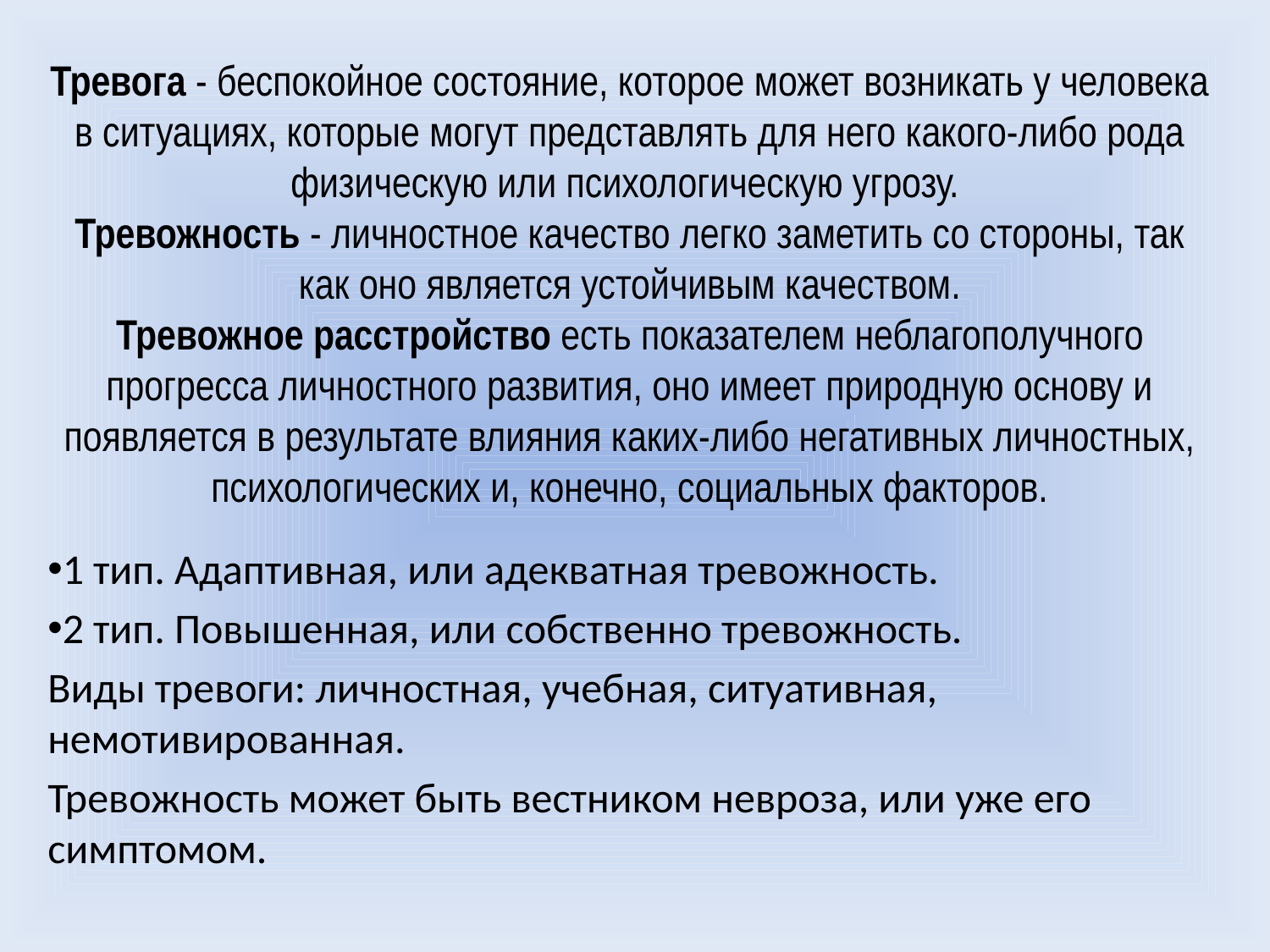

# Тревога - беспокойное состояние, которое может возникать у человека в ситуациях, которые могут представлять для него какого-либо рода физическую или психологическую угрозу. Тревожность - личностное качество легко заметить со стороны, так как оно является устойчивым качеством. Тревожное расстройство есть показателем неблагополучного прогресса личностного развития, оно имеет природную основу и появляется в результате влияния каких-либо негативных личностных, психологических и, конечно, социальных факторов.
1 тип. Адаптивная, или адекватная тревожность.
2 тип. Повышенная, или собственно тревожность.
Виды тревоги: личностная, учебная, ситуативная, немотивированная.
Тревожность может быть вестником невроза, или уже его симптомом.